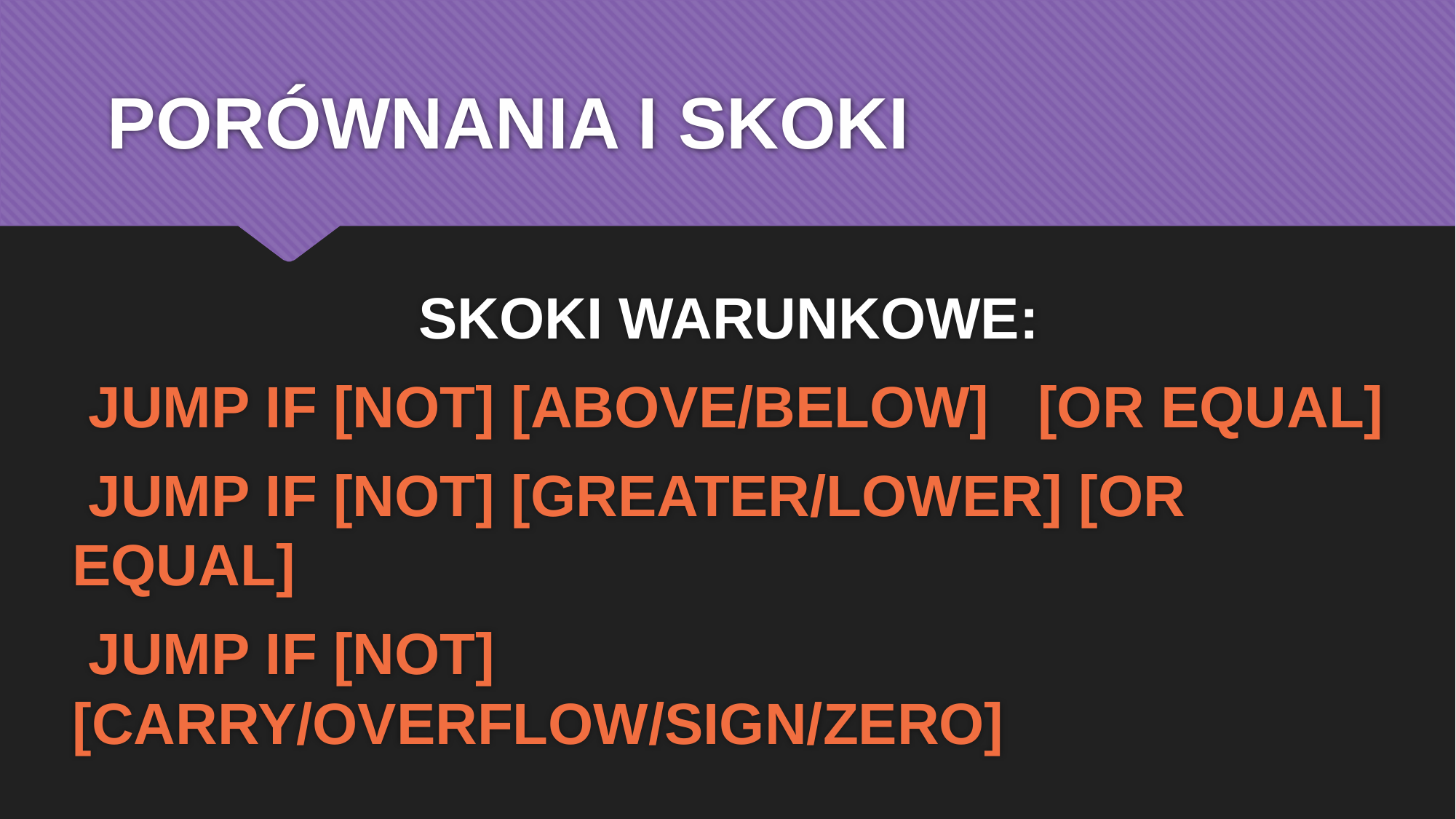

# PORÓWNANIA I SKOKI
SKOKI WARUNKOWE:
 JUMP IF [NOT] [ABOVE/BELOW]   [OR EQUAL]
 JUMP IF [NOT] [GREATER/LOWER] [OR EQUAL]
 JUMP IF [NOT] [CARRY/OVERFLOW/SIGN/ZERO]